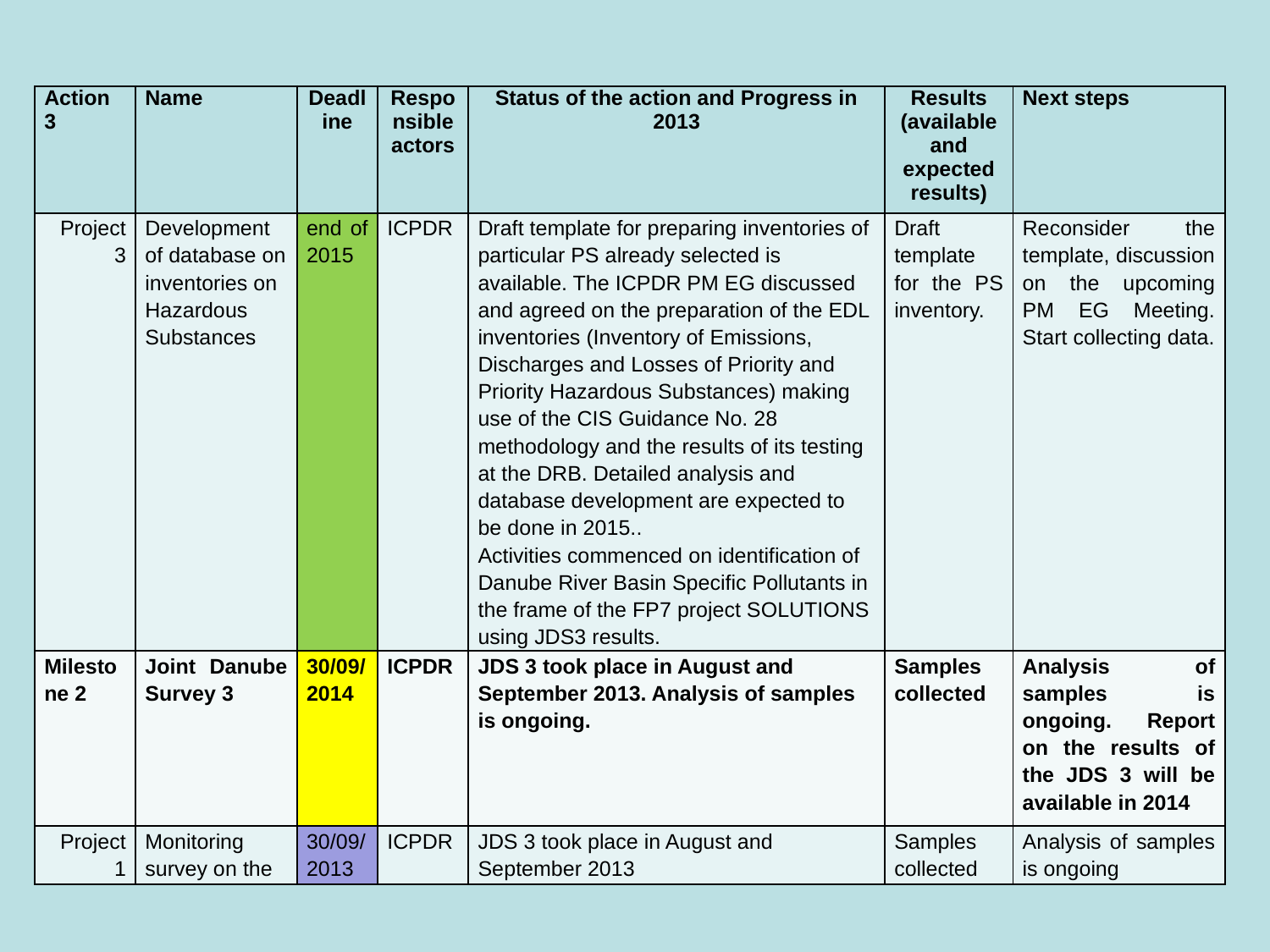

#
| Action 3 | Name | Deadline | Responsible actors | Status of the action and Progress in 2013 | Results (available and expected results) | Next steps |
| --- | --- | --- | --- | --- | --- | --- |
| Project 3 | Development of database on inventories on Hazardous Substances | end of 2015 | ICPDR | Draft template for preparing inventories of particular PS already selected is available. The ICPDR PM EG discussed and agreed on the preparation of the EDL inventories (Inventory of Emissions, Discharges and Losses of Priority and Priority Hazardous Substances) making use of the CIS Guidance No. 28 methodology and the results of its testing at the DRB. Detailed analysis and database development are expected to be done in 2015.. Activities commenced on identification of Danube River Basin Specific Pollutants in the frame of the FP7 project SOLUTIONS using JDS3 results. | Draft template for the PS inventory. | Reconsider the template, discussion on the upcoming PM EG Meeting. Start collecting data. |
| Milestone 2 | Joint Danube Survey 3 | 30/09/2014 | ICPDR | JDS 3 took place in August and September 2013. Analysis of samples is ongoing. | Samples collected | Analysis of samples is ongoing. Report on the results of the JDS 3 will be available in 2014 |
| Project 1 | Monitoring survey on the | 30/09/2013 | ICPDR | JDS 3 took place in August and September 2013 | Samples collected | Analysis of samples is ongoing |